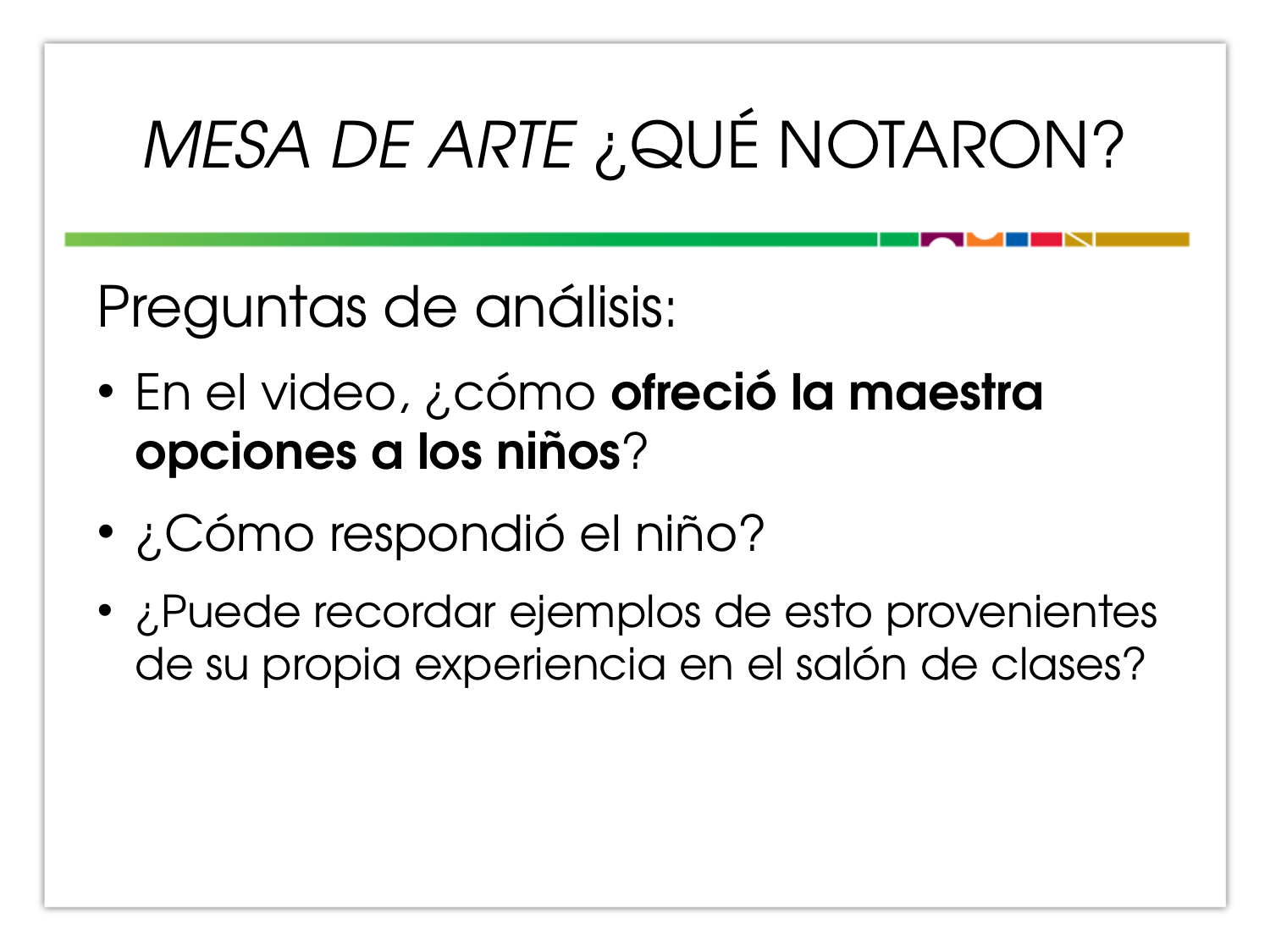

# MESA DE ARTE ¿QUÉ NOTARON?
Preguntas de análisis:
En el video, ¿cómo ofreció la maestra opciones a los niños?
¿Cómo respondió el niño?
¿Puede recordar ejemplos de esto provenientes de su propia experiencia en el salón de clases?